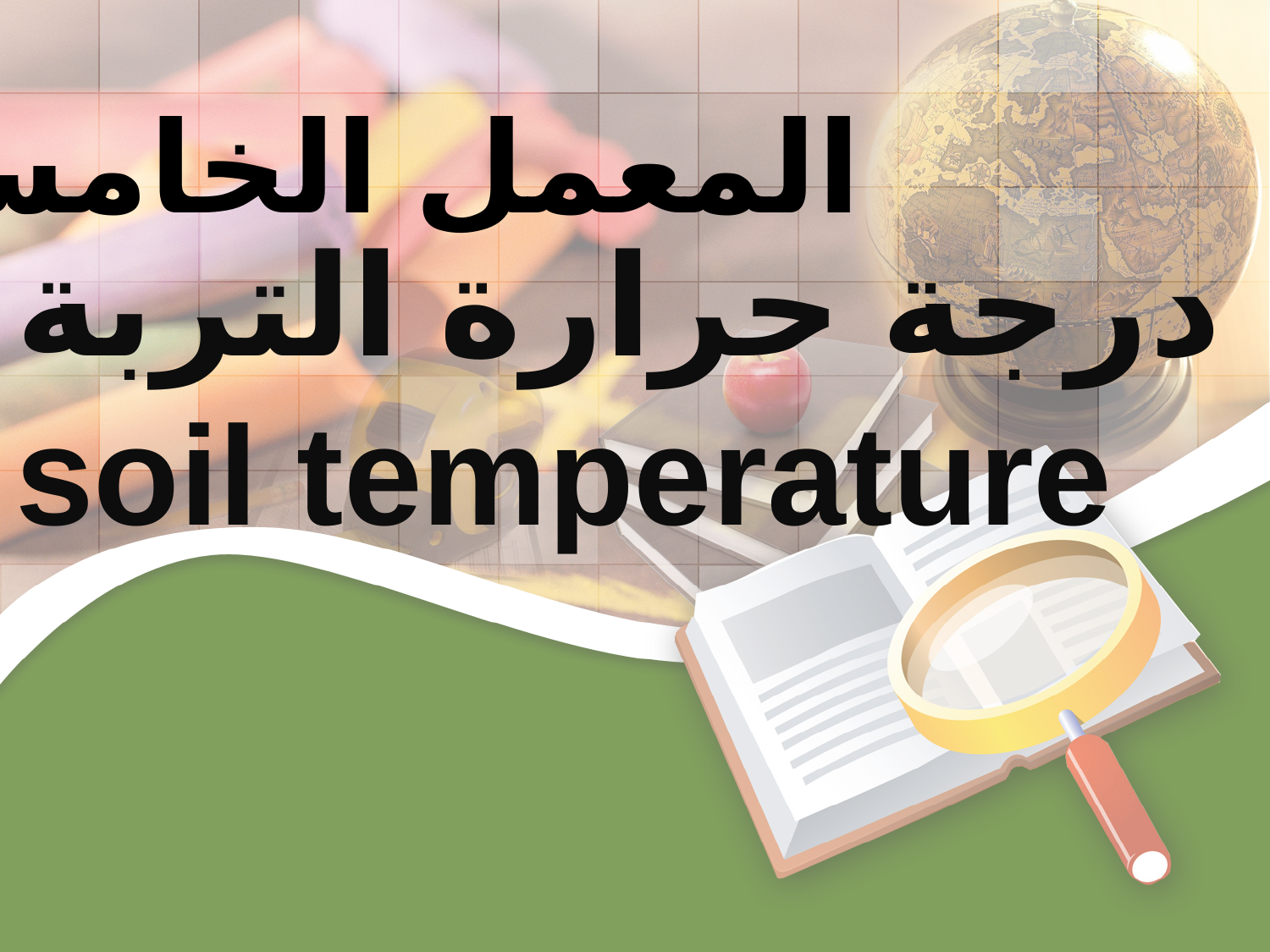

المعمل الخامس
درجة حرارة التربة
soil temperature